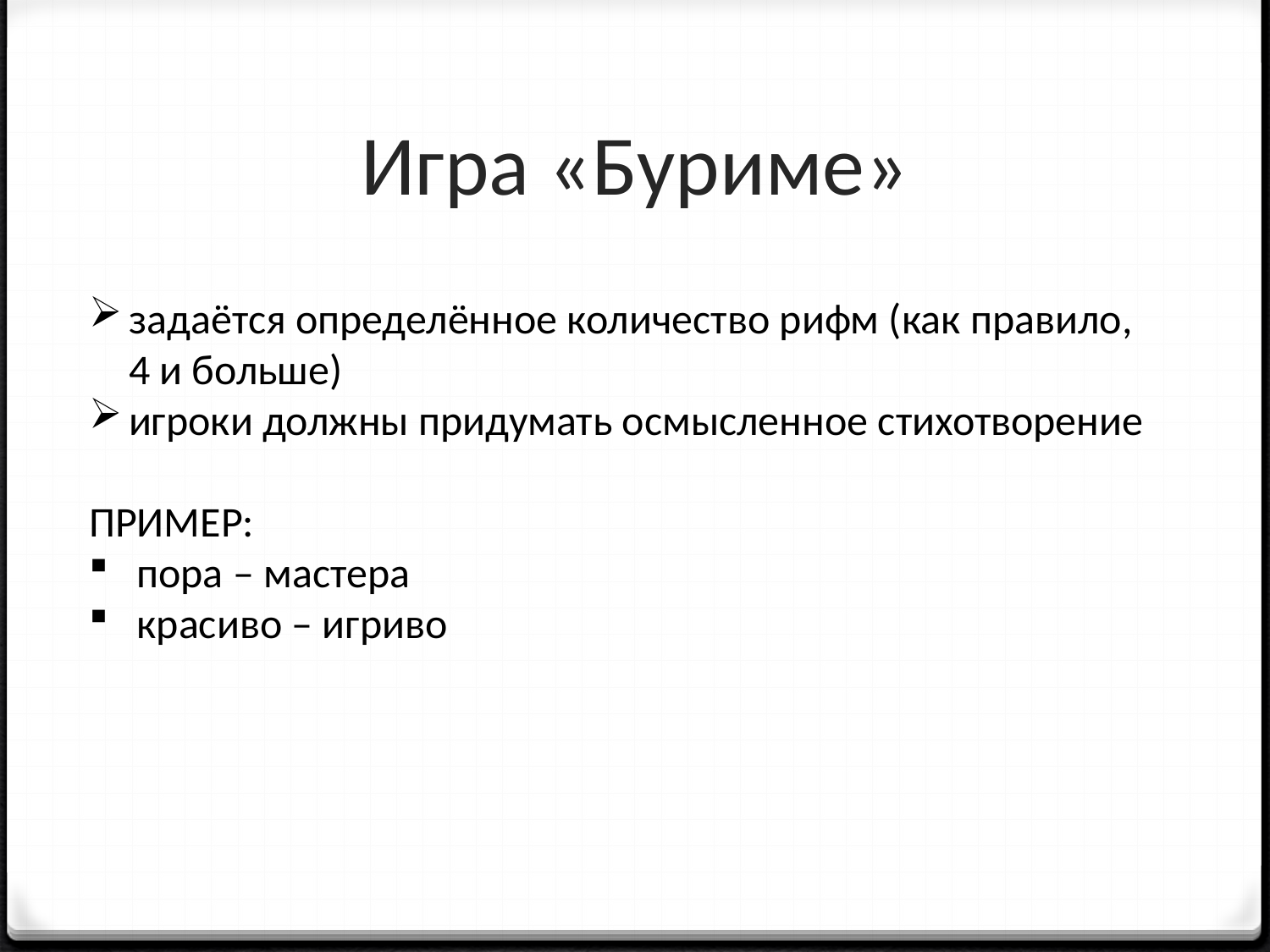

# Игра «Буриме»
задаётся определённое количество рифм (как правило,
4 и больше)
игроки должны придумать осмысленное стихотворение

ПРИМЕР:
пора – мастера
красиво – игриво